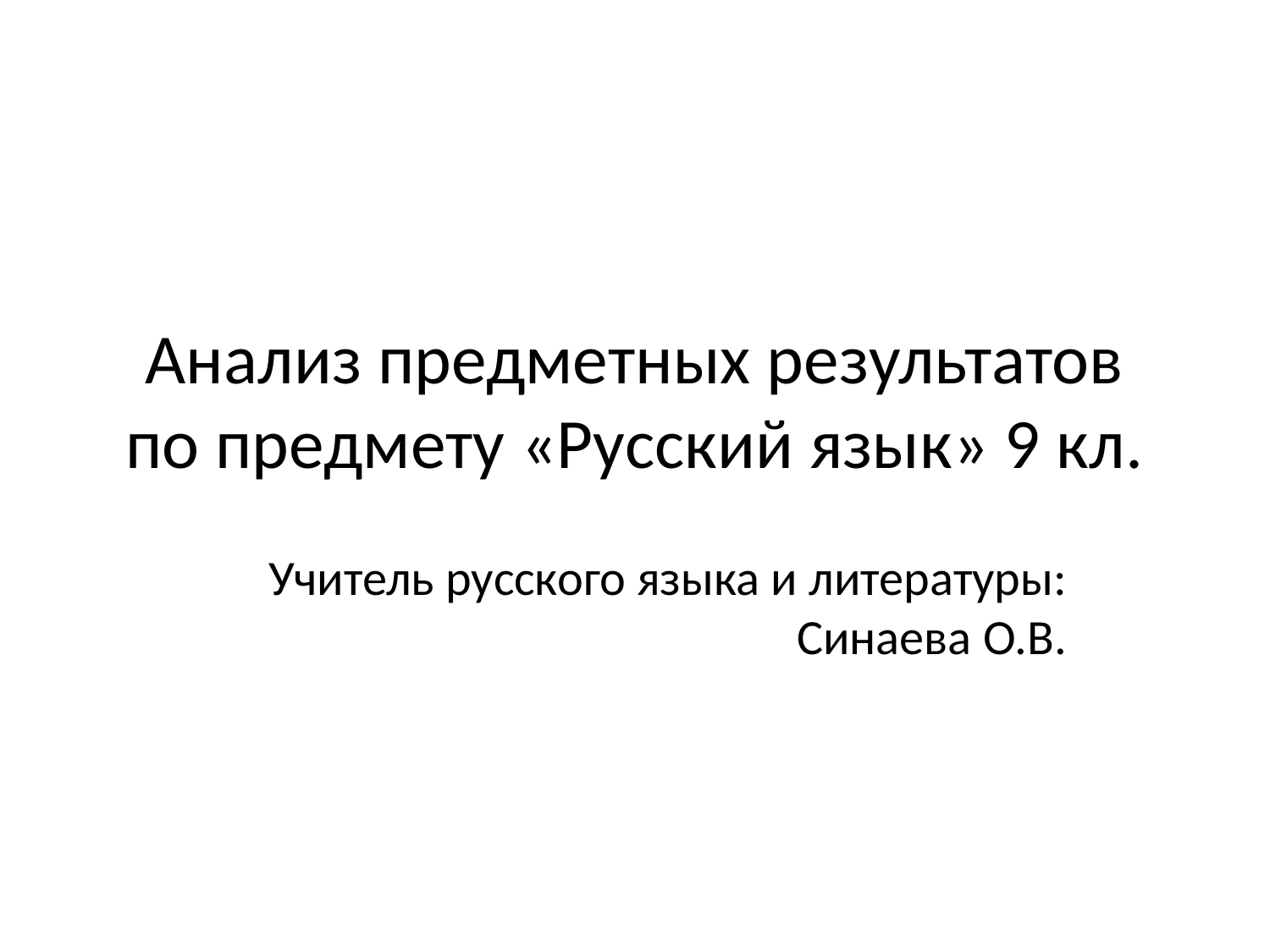

# Анализ предметных результатов по предмету «Русский язык» 9 кл.
Учитель русского языка и литературы: Синаева О.В.